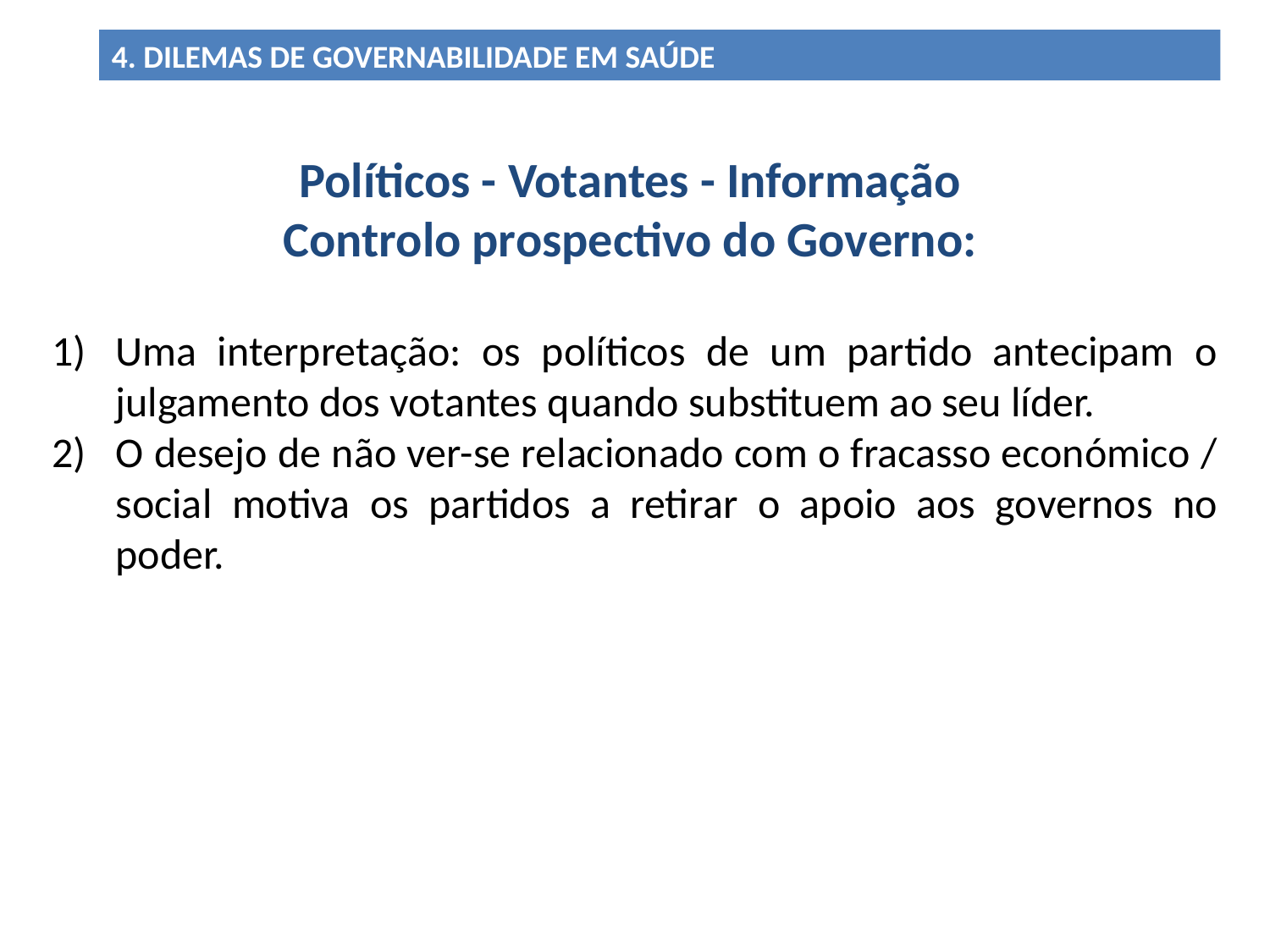

4. DILEMAS DE GOVERNABILIDADE EM SAÚDE

Políticos - Votantes - Informação
Controlo prospectivo do Governo:

Uma interpretação: os políticos de um partido antecipam o julgamento dos votantes quando substituem ao seu líder.
O desejo de não ver-se relacionado com o fracasso económico / social motiva os partidos a retirar o apoio aos governos no poder.